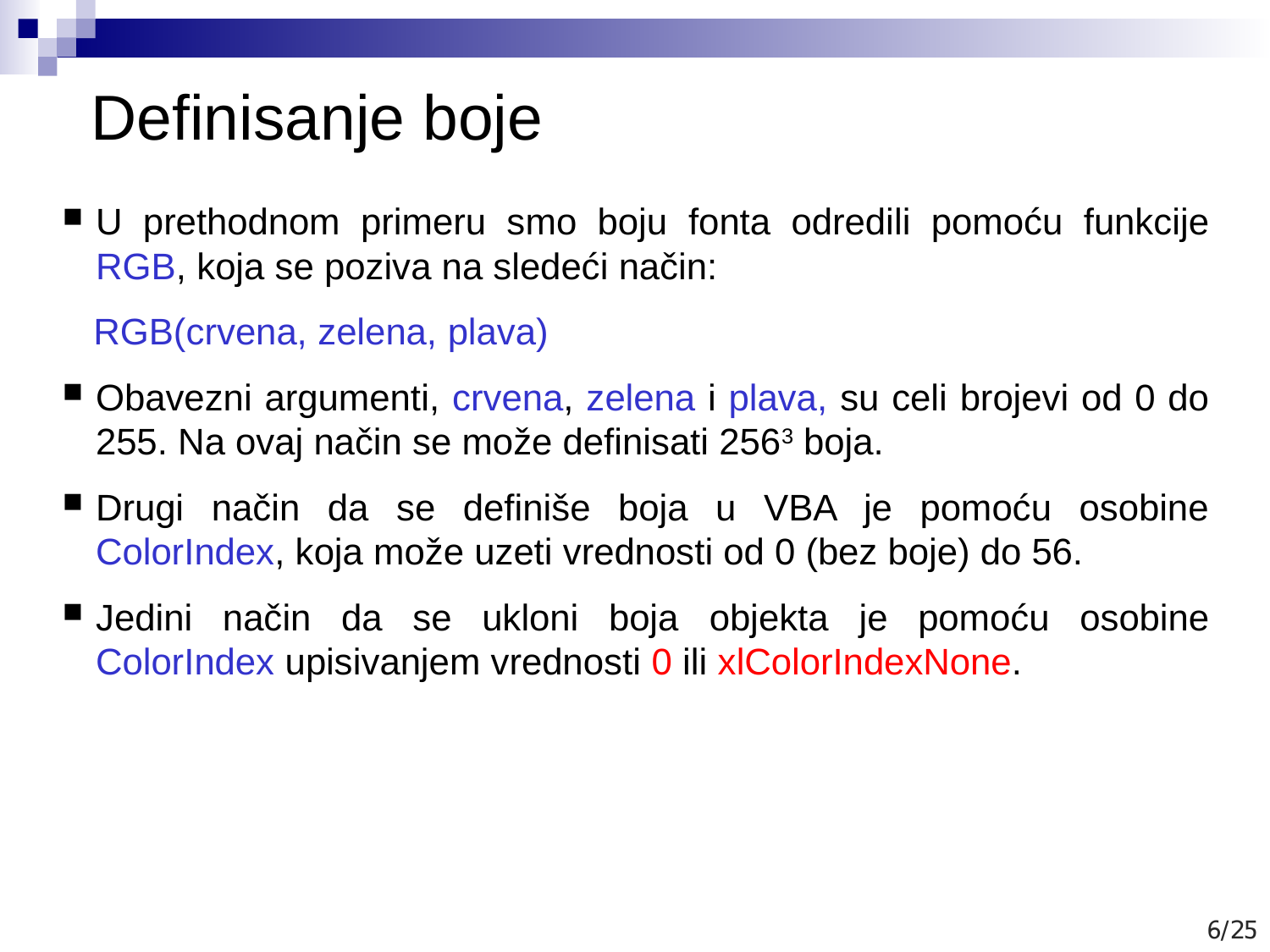

# Definisanje boje
U prethodnom primeru smo boju fonta odredili pomoću funkcije RGB, koja se poziva na sledeći način:
   RGB(crvena, zelena, plava)
Obavezni argumenti, crvena, zelena i plava, su celi brojevi od 0 do 255. Na ovaj način se može definisati 2563 boja.
Drugi način da se definiše boja u VBA je pomoću osobine ColorIndex, koja može uzeti vrednosti od 0 (bez boje) do 56.
Jedini način da se ukloni boja objekta je pomoću osobine ColorIndex upisivanjem vrednosti 0 ili xlColorIndexNone.
6/25